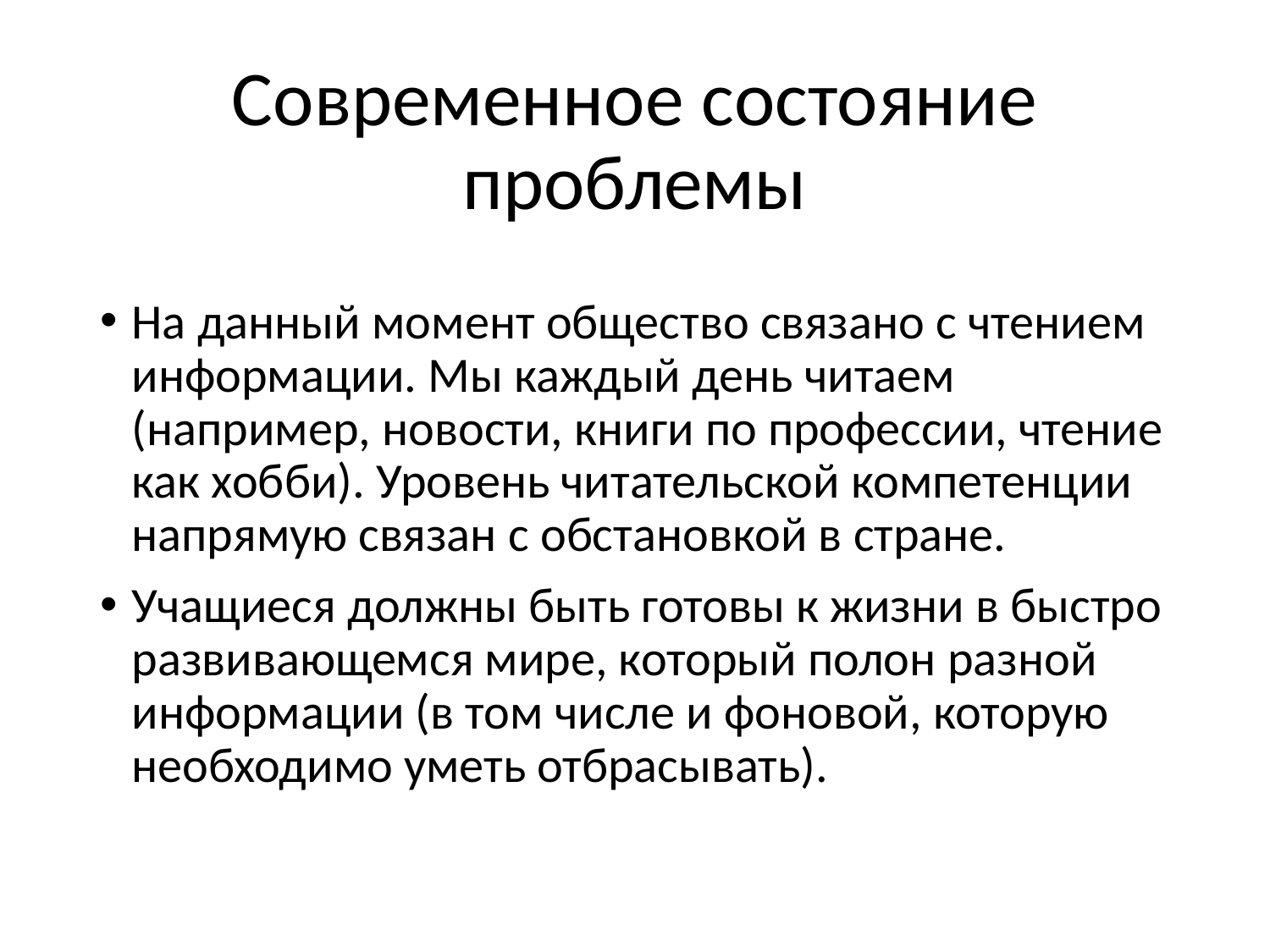

# Современное состояние проблемы
На данный момент общество связано с чтением информации. Мы каждый день читаем (например, новости, книги по профессии, чтение как хобби). Уровень читательской компетенции напрямую связан с обстановкой в стране.
Учащиеся должны быть готовы к жизни в быстро развивающемся мире, который полон разной информации (в том числе и фоновой, которую необходимо уметь отбрасывать).